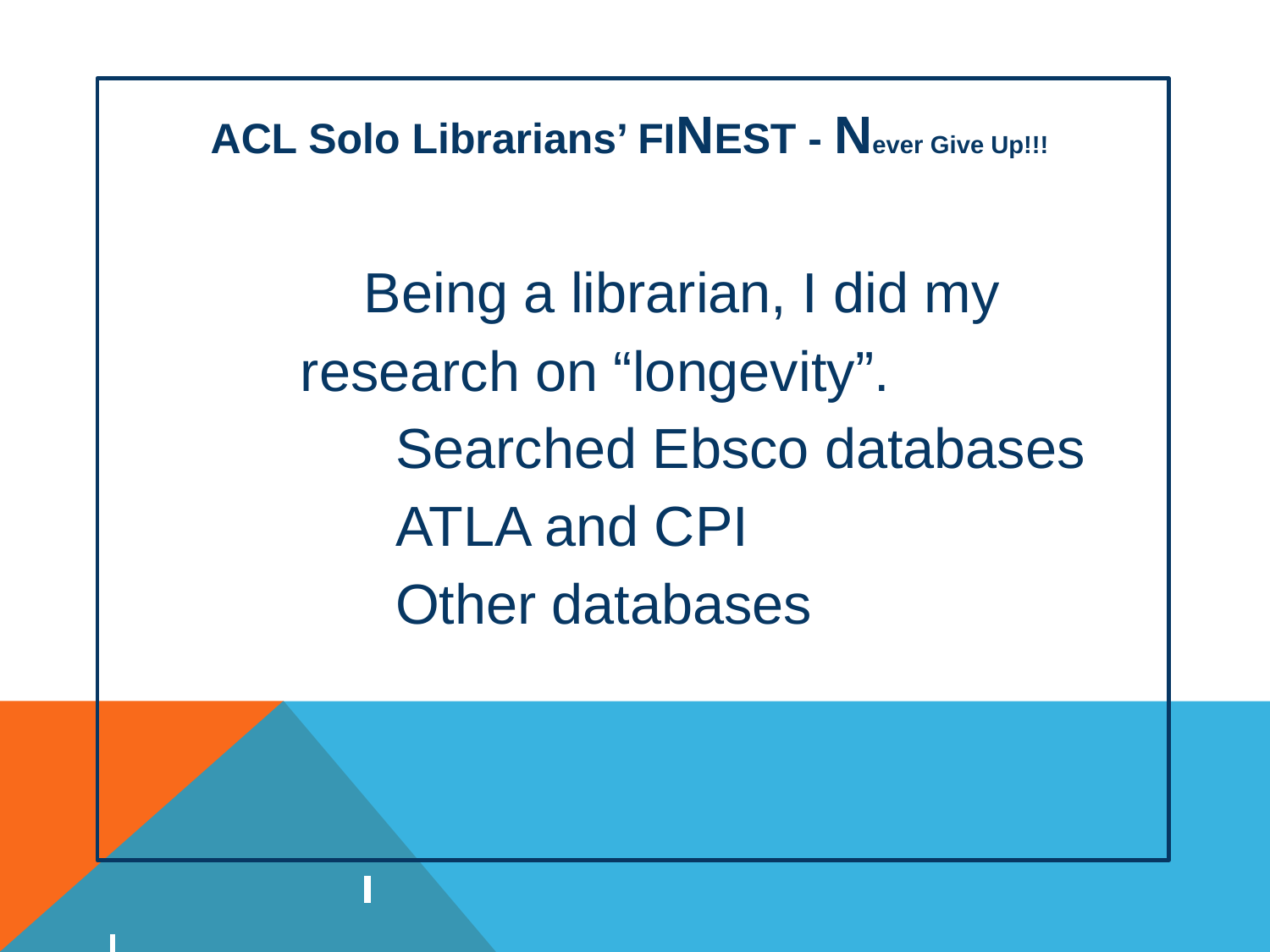

ACL Solo Librarians’ FINEST - Never Give Up!!!

Being a librarian, I did my research on “longevity”.
  Searched Ebsco databases
  ATLA and CPI
  Other databases